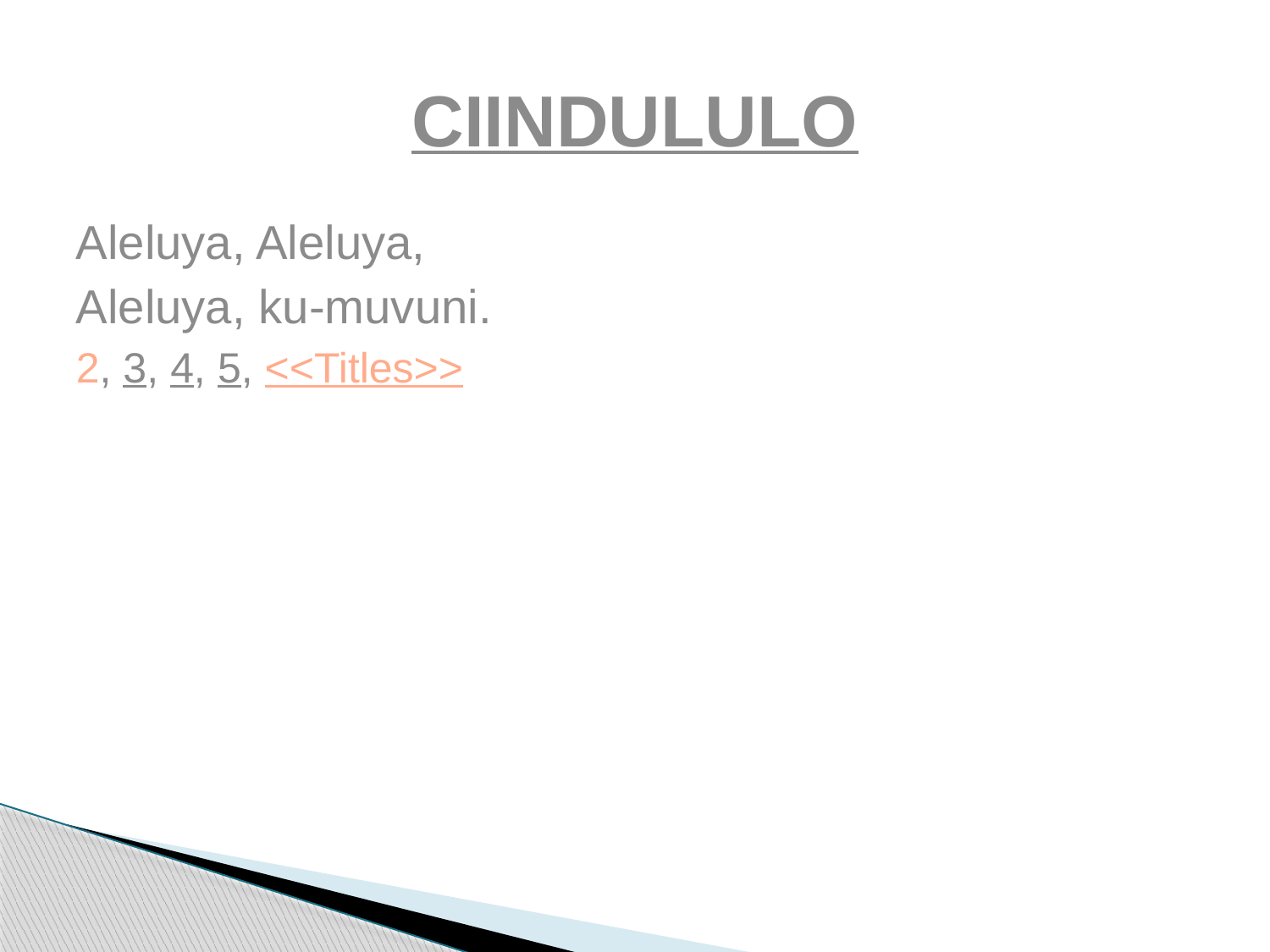

# CIINDULULO
Aleluya, Aleluya,
Aleluya, ku-muvuni.
2, 3, 4, 5, <<Titles>>